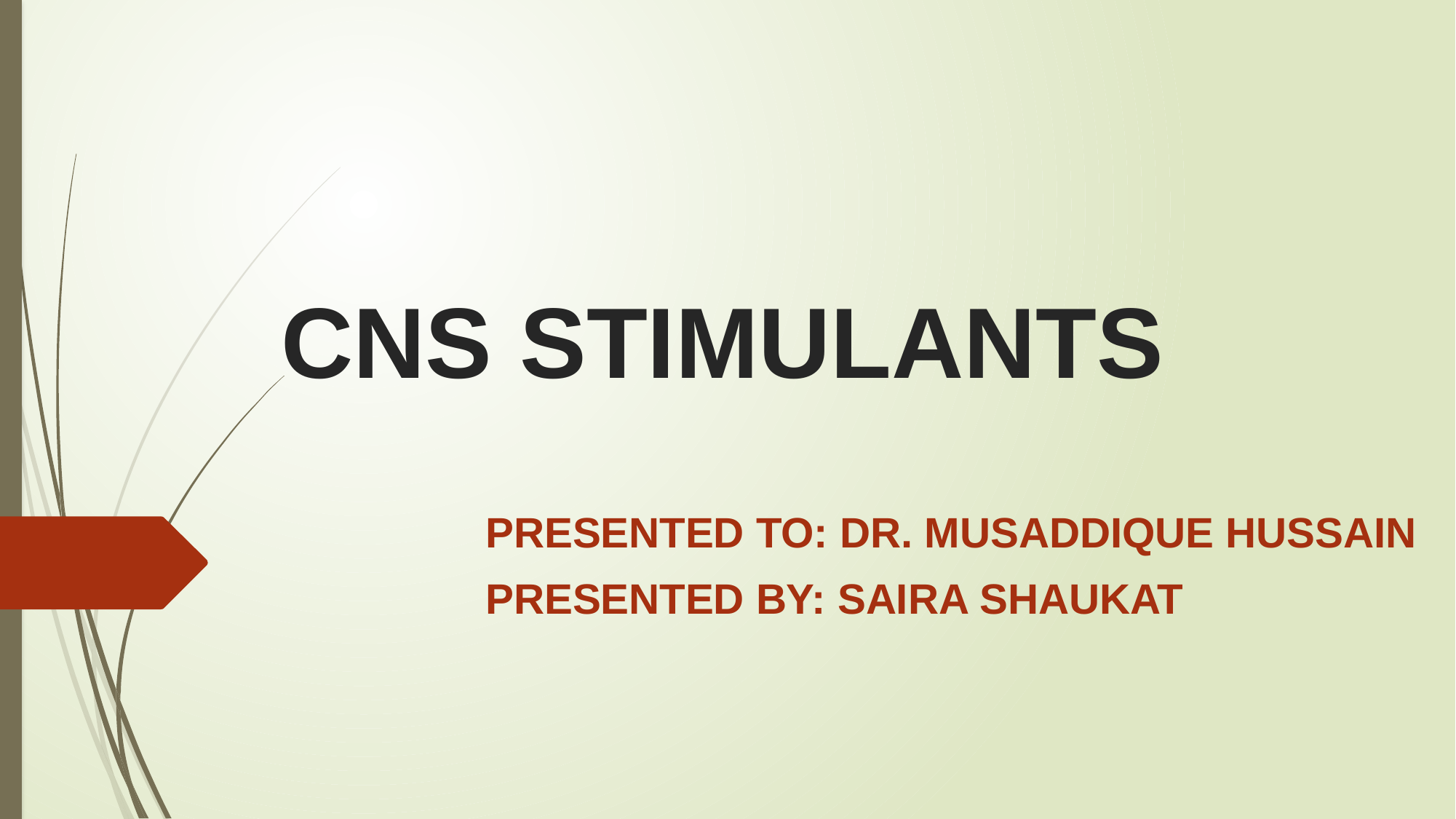

# CNS STIMULANTS
PRESENTED TO: DR. MUSADDIQUE HUSSAIN
PRESENTED BY: SAIRA SHAUKAT